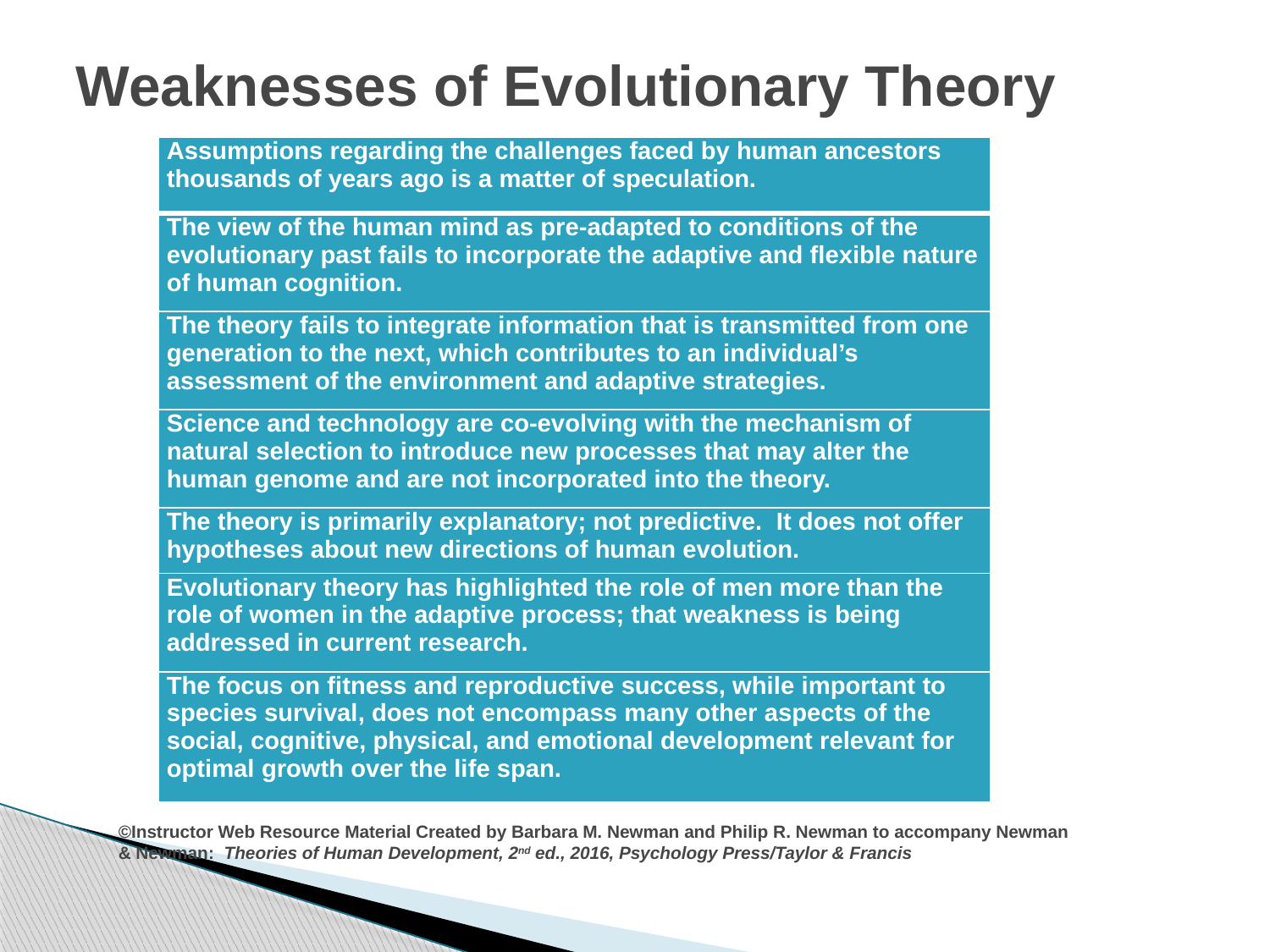

# Weaknesses of Evolutionary Theory
| Assumptions regarding the challenges faced by human ancestors thousands of years ago is a matter of speculation. |
| --- |
| The view of the human mind as pre-adapted to conditions of the evolutionary past fails to incorporate the adaptive and flexible nature of human cognition. |
| The theory fails to integrate information that is transmitted from one generation to the next, which contributes to an individual’s assessment of the environment and adaptive strategies. |
| Science and technology are co-evolving with the mechanism of natural selection to introduce new processes that may alter the human genome and are not incorporated into the theory. |
| The theory is primarily explanatory; not predictive. It does not offer hypotheses about new directions of human evolution. |
| Evolutionary theory has highlighted the role of men more than the role of women in the adaptive process; that weakness is being addressed in current research. |
| The focus on fitness and reproductive success, while important to species survival, does not encompass many other aspects of the social, cognitive, physical, and emotional development relevant for optimal growth over the life span. |

©Instructor Web Resource Material Created by Barbara M. Newman and Philip R. Newman to accompany Newman & Newman:  Theories of Human Development, 2nd ed., 2016, Psychology Press/Taylor & Francis